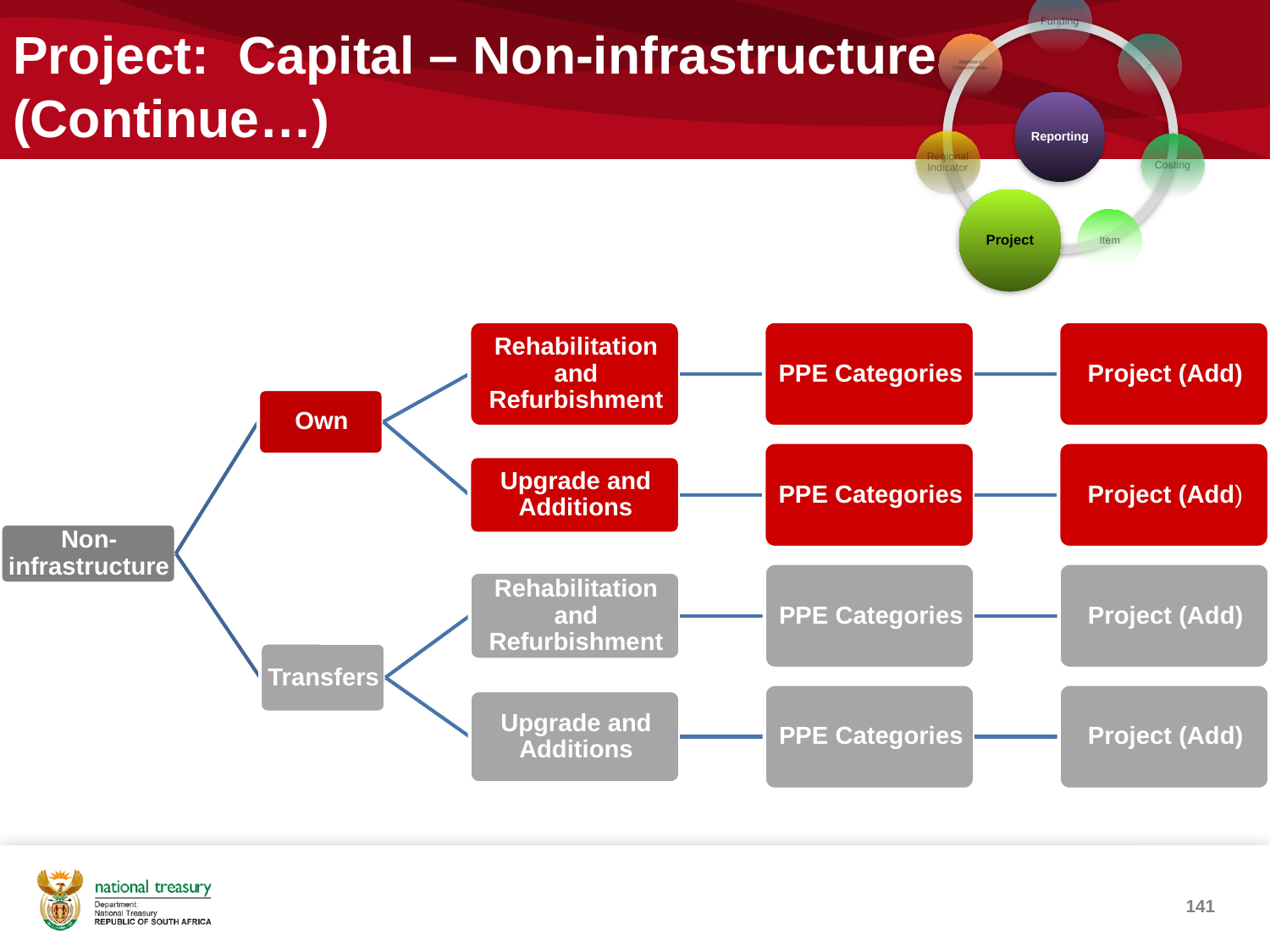

Reporting
Funding
Function
Costing
Item
Project
Regional Indicator
Standard Classification
# Project:  Capital – Non-infrastructure  (Continue…)
Non-infrastructure

Own

Rehabilitation and Refurbishment

PPE Categories

Project (Add)

Upgrade and Additions

PPE Categories

Project (Add)

Transfers

Rehabilitation and Refurbishment

PPE Categories

Project (Add)

Upgrade and Additions

PPE Categories

Project (Add)

141